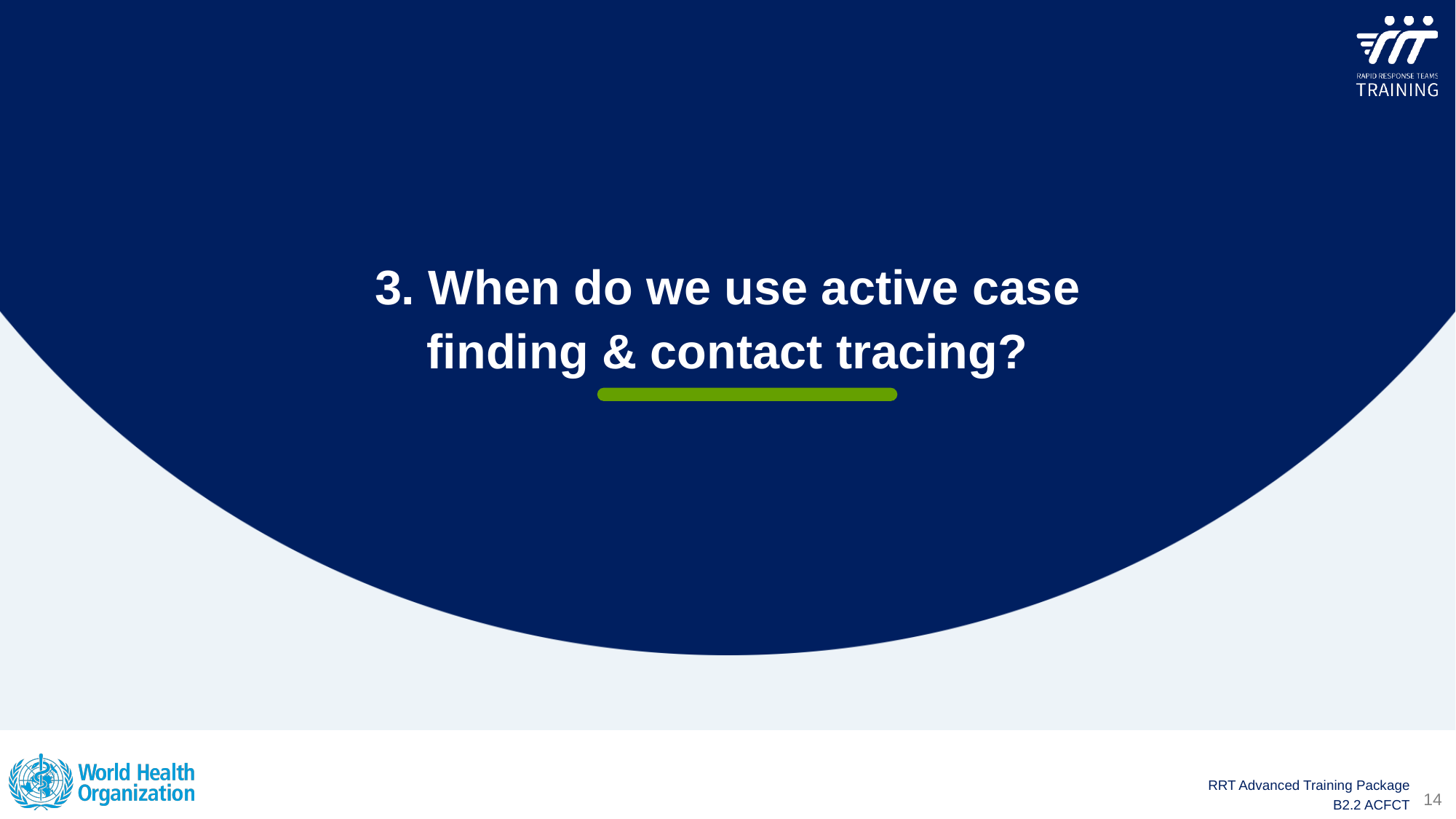

3. When do we use active case finding & contact tracing?